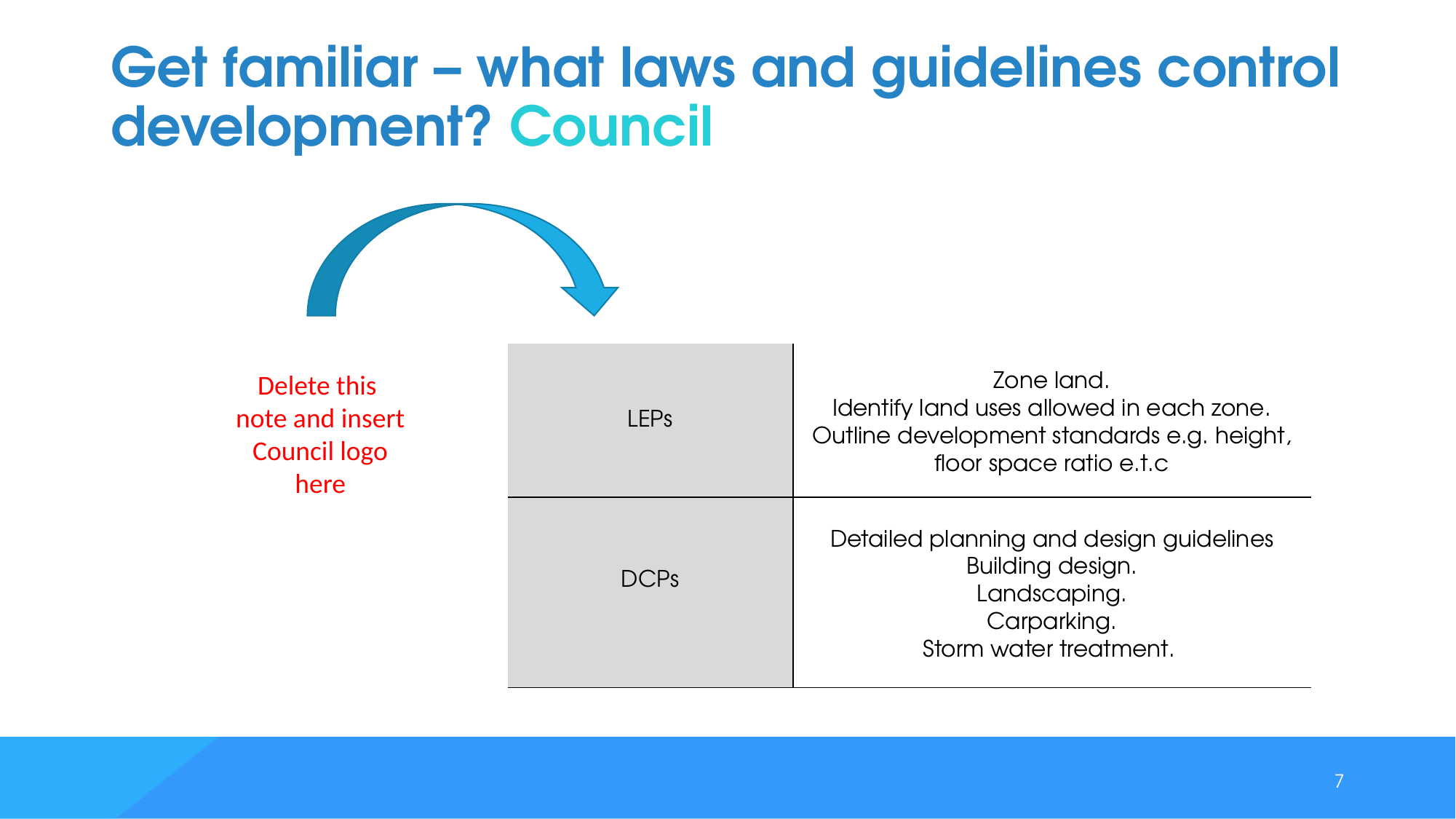

# Get familiar – what laws and guidelines control development? Council

| LEPs | Zone land. Identify land uses allowed in each zone. Outline development standards e.g. height, floor space ratio e.t.c |
| --- | --- |
| DCPs | Detailed planning and design guidelines Building design. Landscaping. Carparking. Storm water treatment. |
Delete this
note and insert Council logo here
7